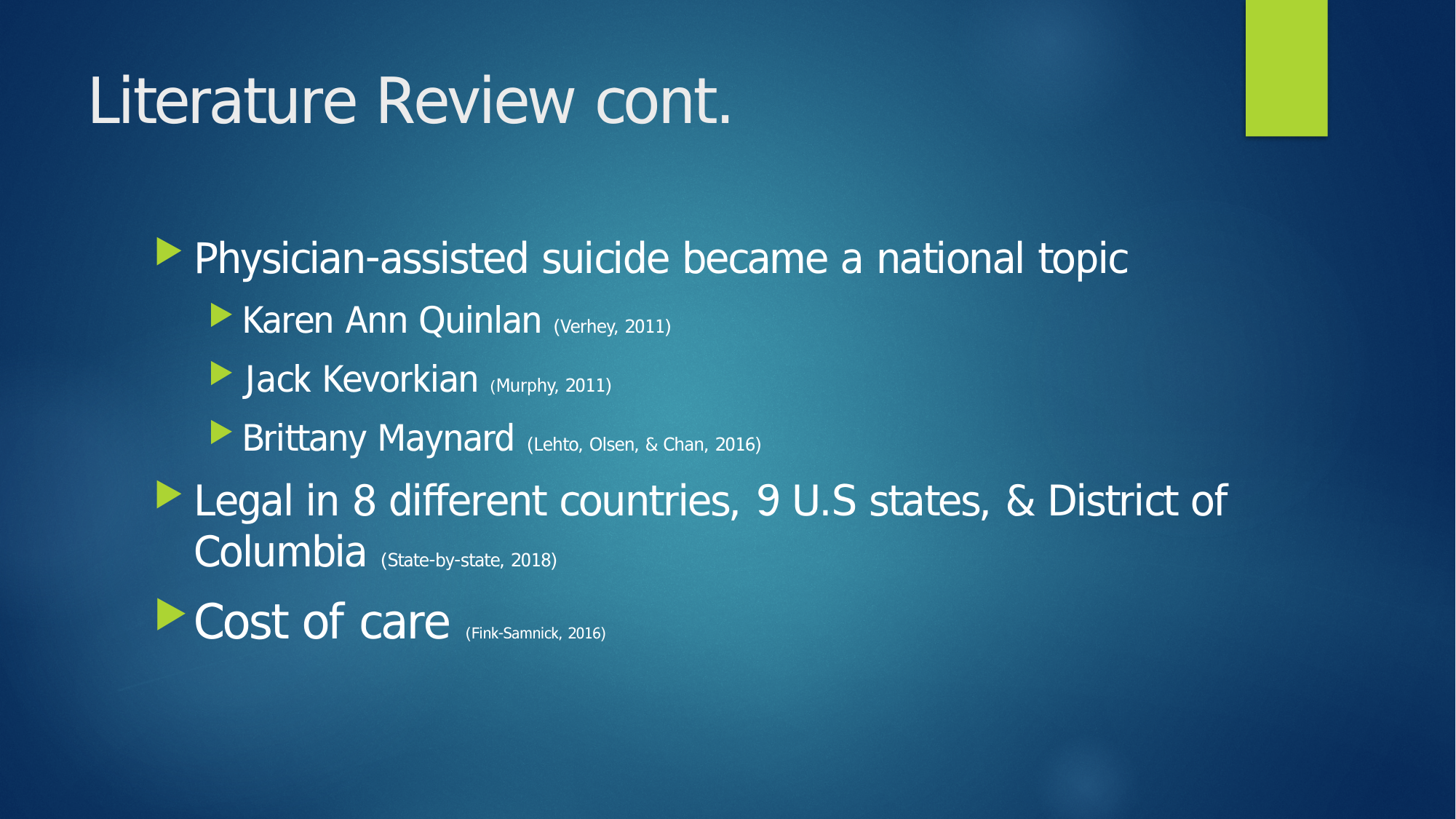

# Literature Review cont.
Physician-assisted suicide became a national topic
Karen Ann Quinlan (Verhey, 2011)
Jack Kevorkian (Murphy, 2011)
Brittany Maynard (Lehto, Olsen, & Chan, 2016)
Legal in 8 different countries, 9 U.S states, & District of Columbia (State-by-state, 2018)
Cost of care (Fink-Samnick, 2016)